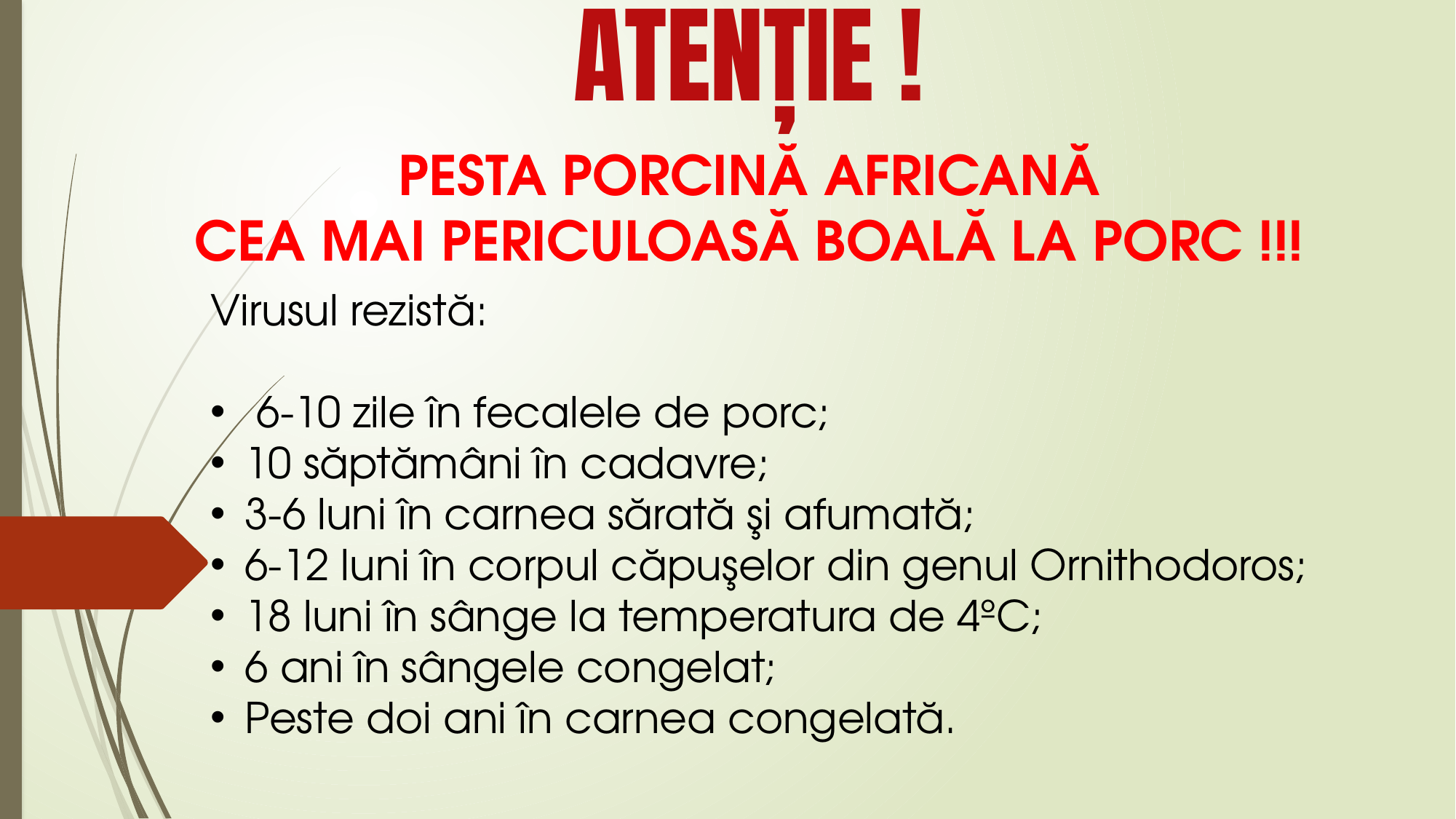

ATENȚIE !
PESTA PORCINĂ AFRICANĂ
CEA MAI PERICULOASĂ BOALĂ LA PORC !!!
Virusul rezistă:

 6-10 zile în fecalele de porc;
10 săptămâni în cadavre;
3-6 luni în carnea sărată şi afumată;
6-12 luni în corpul căpuşelor din genul Ornithodoros;
18 luni în sânge la temperatura de 4ºC;
6 ani în sângele congelat;
Peste doi ani în carnea congelată.